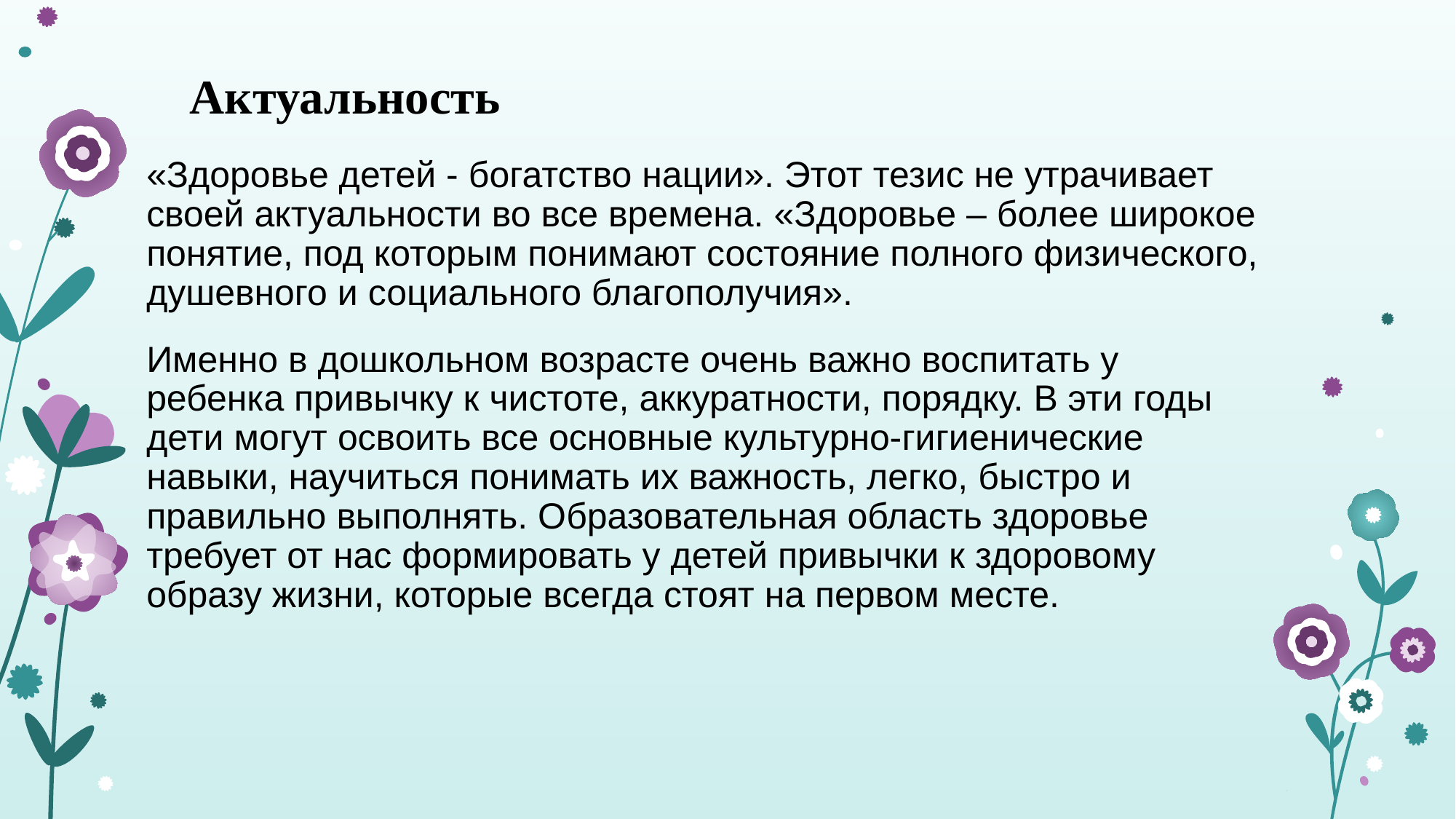

# Актуальность
«Здоровье детей - богатство нации». Этот тезис не утрачивает своей актуальности во все времена. «Здоровье – более широкое понятие, под которым понимают состояние полного физического, душевного и социального благополучия».
Именно в дошкольном возрасте очень важно воспитать у ребенка привычку к чистоте, аккуратности, порядку. В эти годы дети могут освоить все основные культурно-гигиенические навыки, научиться понимать их важность, легко, быстро и правильно выполнять. Образовательная область здоровье требует от нас формировать у детей привычки к здоровому образу жизни, которые всегда стоят на первом месте.